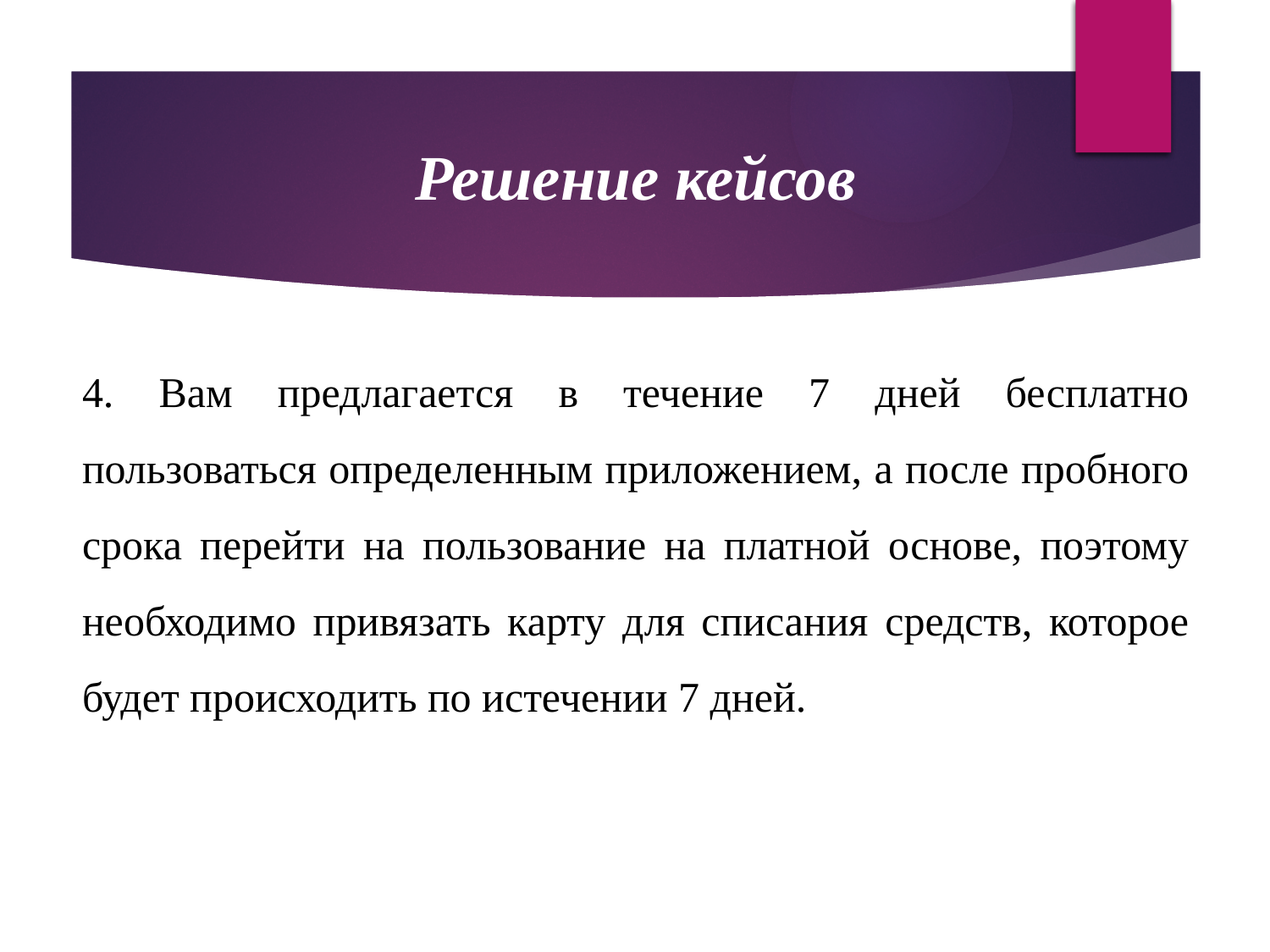

Решение кейсов
4. Вам предлагается в течение 7 дней бесплатно пользоваться определенным приложением, а после пробного срока перейти на пользование на платной основе, поэтому необходимо привязать карту для списания средств, которое будет происходить по истечении 7 дней.